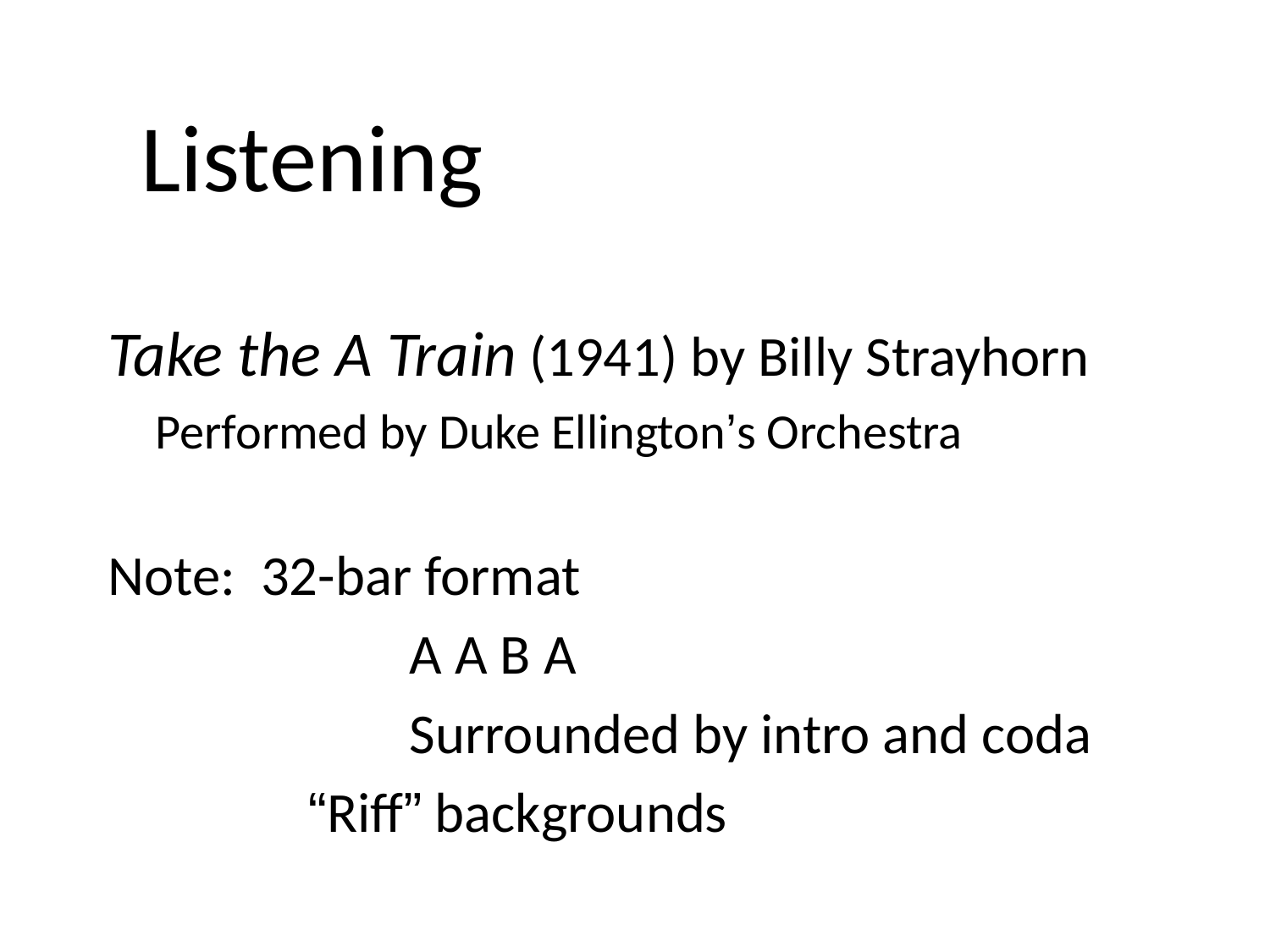

# Listening
Take the A Train (1941) by Billy Strayhorn
	Performed by Duke Ellington’s Orchestra

Note:  32-bar format
			A A B A
			Surrounded by intro and coda
		  “Riff” backgrounds